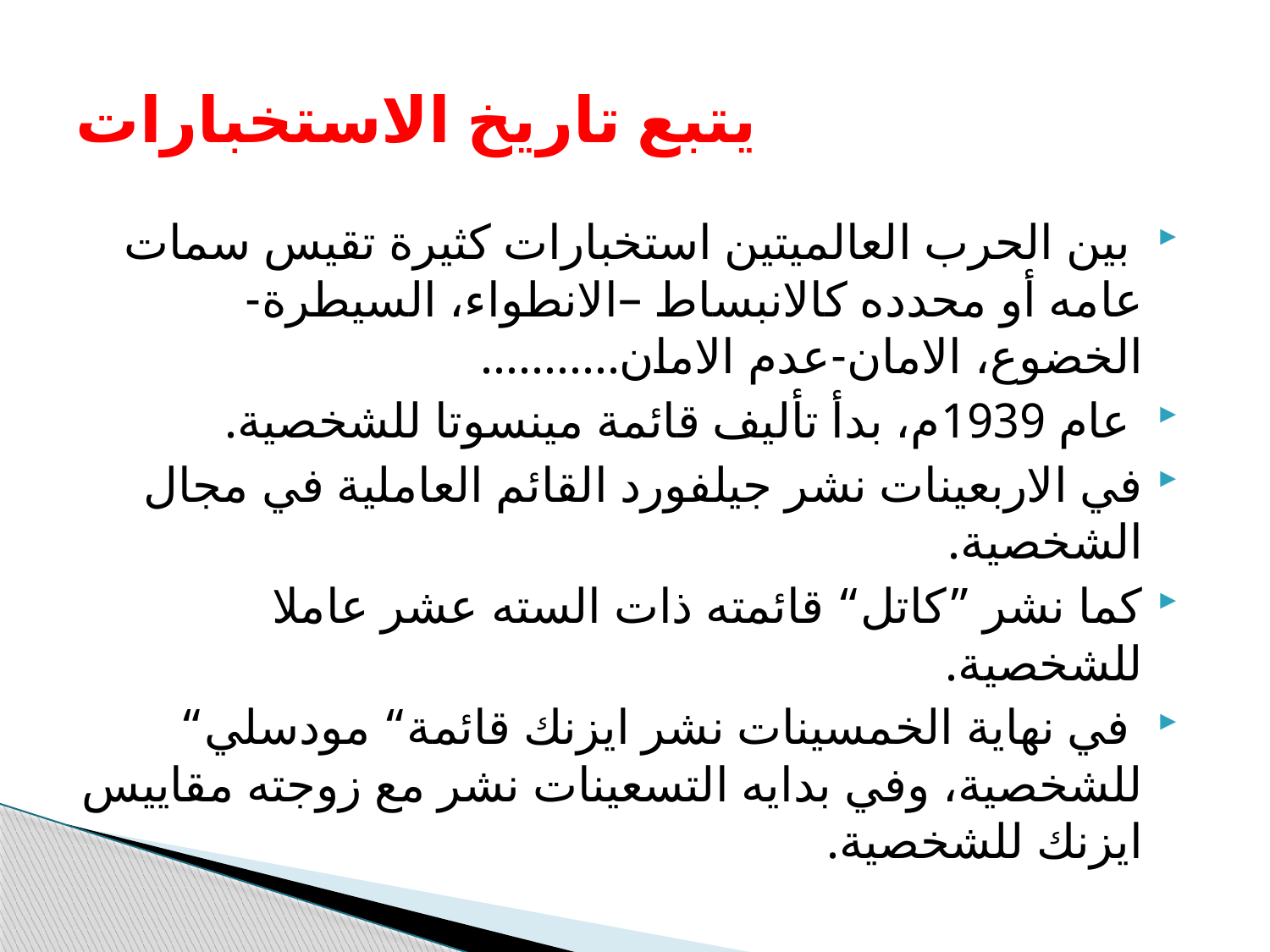

# يتبع تاريخ الاستخبارات
 بين الحرب العالميتين استخبارات كثيرة تقيس سمات عامه أو محدده كالانبساط –الانطواء، السيطرة- الخضوع، الامان-عدم الامان...........
 عام 1939م، بدأ تأليف قائمة مينسوتا للشخصية.
في الاربعينات نشر جيلفورد القائم العاملية في مجال الشخصية.
كما نشر ”كاتل“ قائمته ذات السته عشر عاملا للشخصية.
 في نهاية الخمسينات نشر ايزنك قائمة“ مودسلي“ للشخصية، وفي بدايه التسعينات نشر مع زوجته مقاييس ايزنك للشخصية.